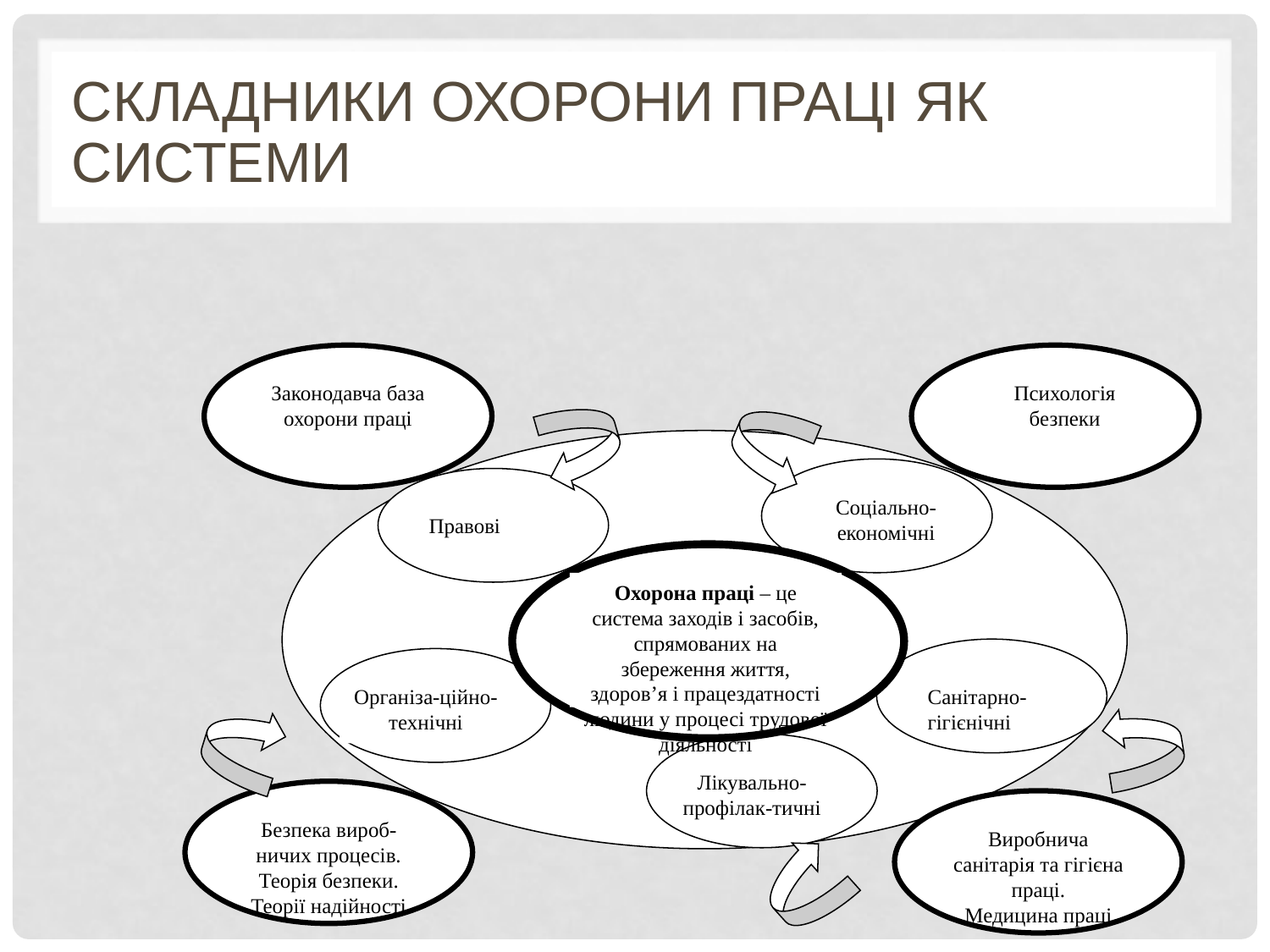

# Складники охорони праці як системи

Законодавча база охорони праці

Психологія безпеки

Правові

Охорона праці – це система заходів і засобів, спрямованих на збереження життя, здоров’я і працездатності людини у процесі трудової діяльності

Соціально-економічні
Організа-ційно-технічні
Санітарно-гігієнічні

Лікувально-профілак-тичні

Безпека вироб-ничих процесів.
Теорія безпеки.
Теорії надійності

Виробнича санітарія та гігієна праці.
Медицина праці